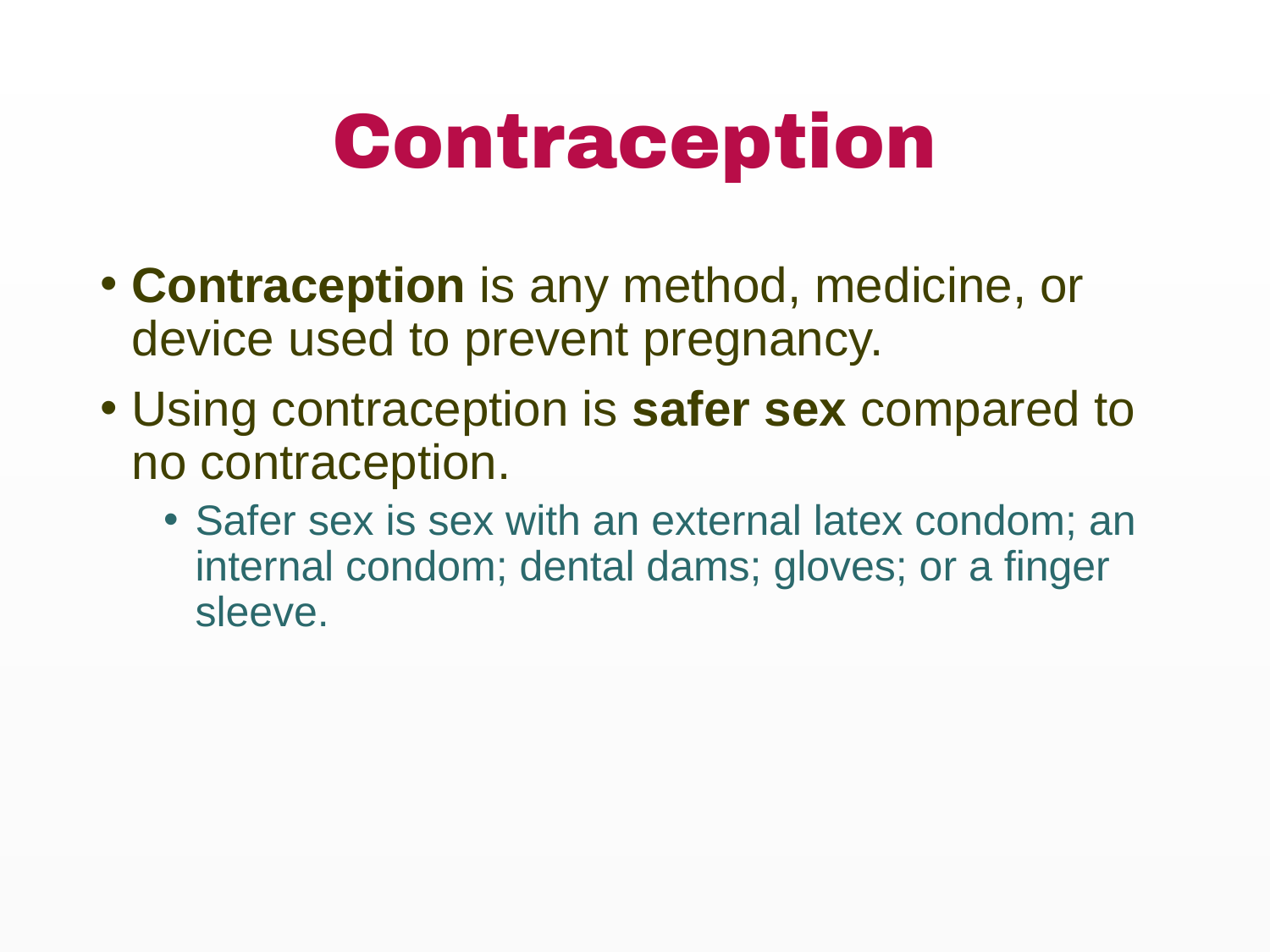

# Contraception
Contraception is any method, medicine, or device used to prevent pregnancy.
Using contraception is safer sex compared to no contraception.
Safer sex is sex with an external latex condom; an internal condom; dental dams; gloves; or a finger sleeve.